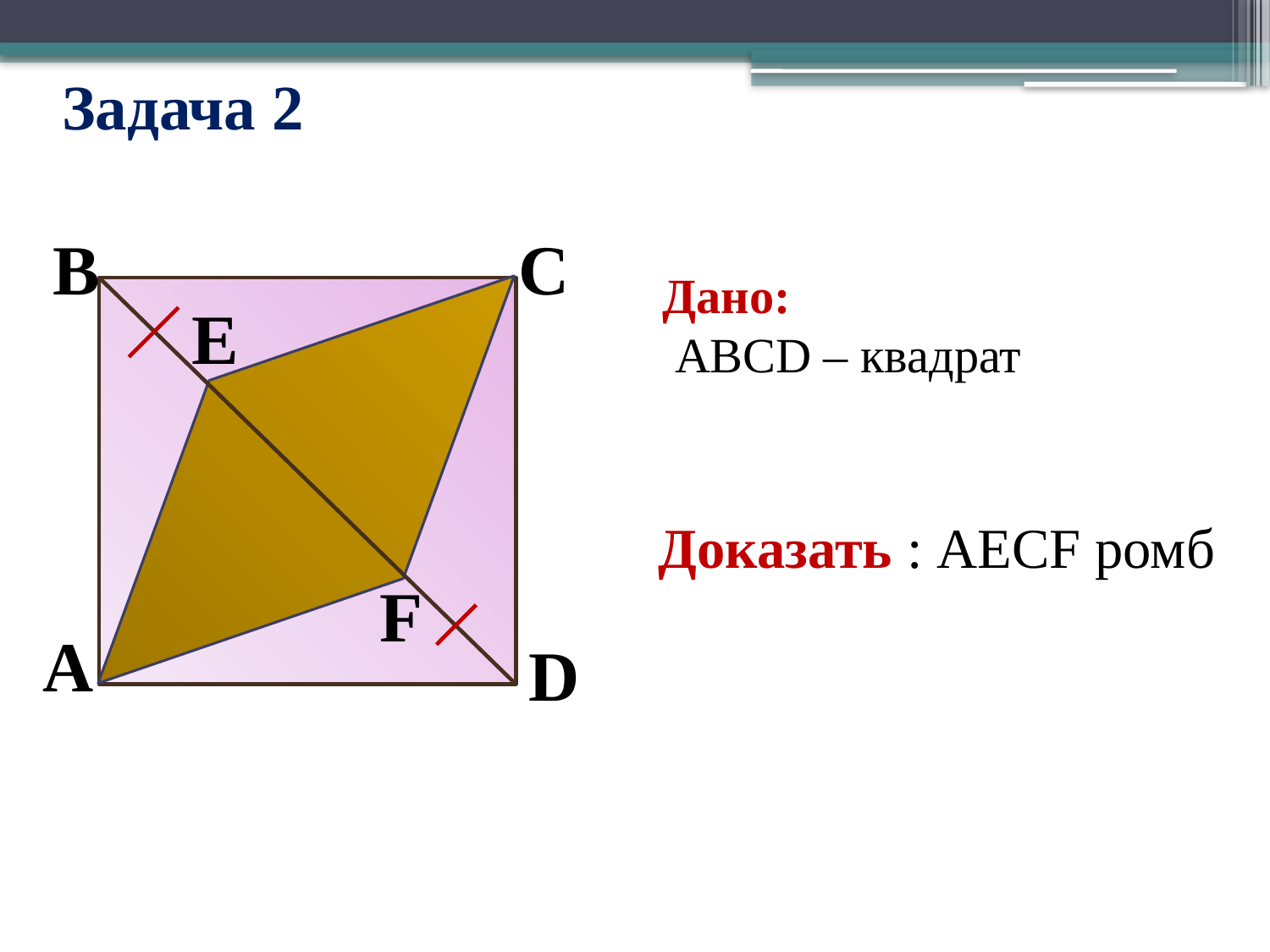

# Задача 2

B
C
Дано:
 ABCD – квадрат

E
Доказать : AECF ромб
F
А
D